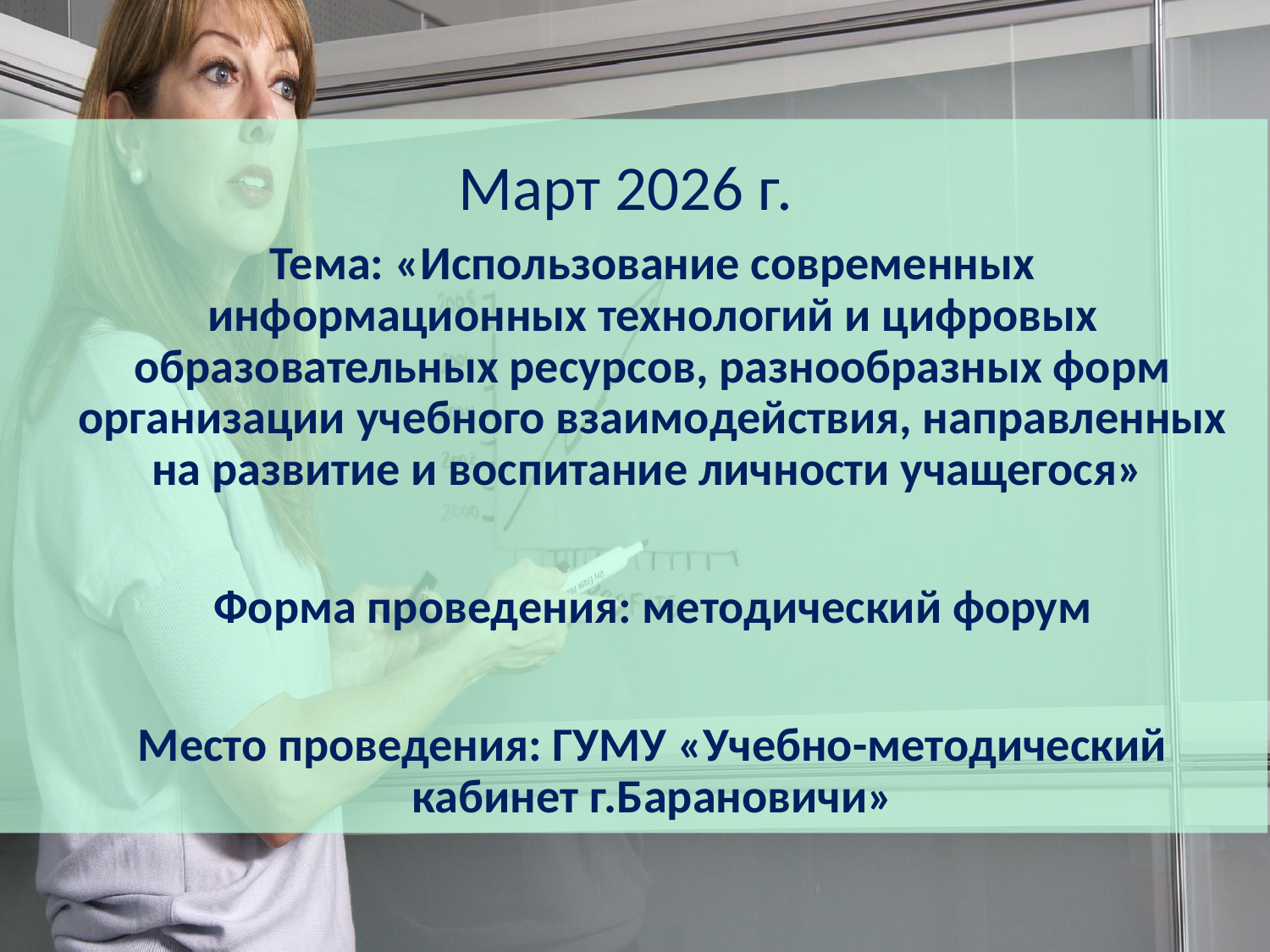

Март 2026 г.
Тема: «Использование современных информационных технологий и цифровых образовательных ресурсов, разнообразных форм организации учебного взаимодействия, направленных на развитие и воспитание личности учащегося»

Форма проведения: методический форум

Место проведения: ГУМУ «Учебно-методический кабинет г.Барановичи»